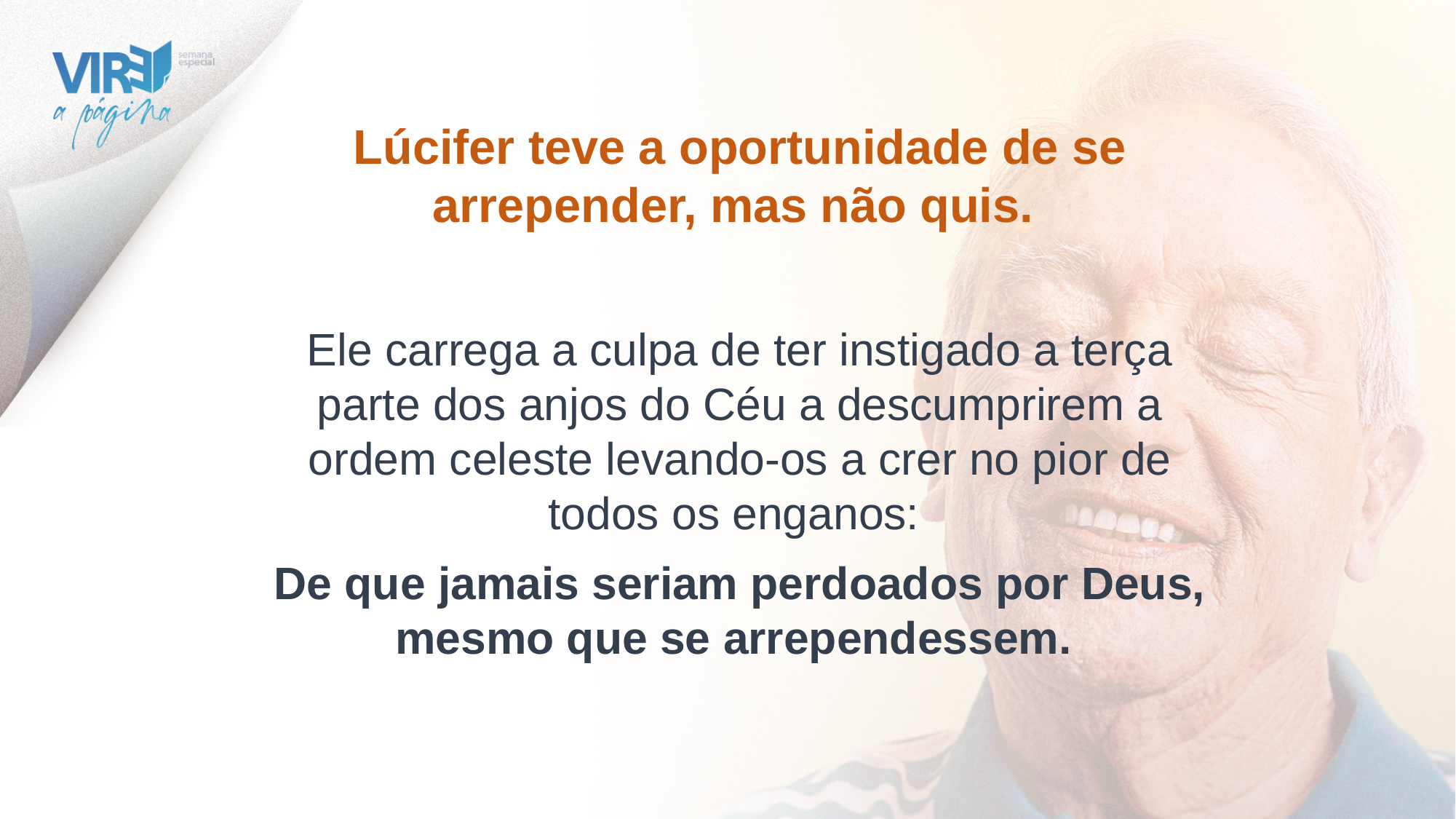

Lúcifer teve a oportunidade de se arrepender, mas não quis.

Ele carrega a culpa de ter instigado a terça parte dos anjos do Céu a descumprirem a ordem celeste levando-os a crer no pior de todos os enganos:
De que jamais seriam perdoados por Deus, mesmo que se arrependessem.